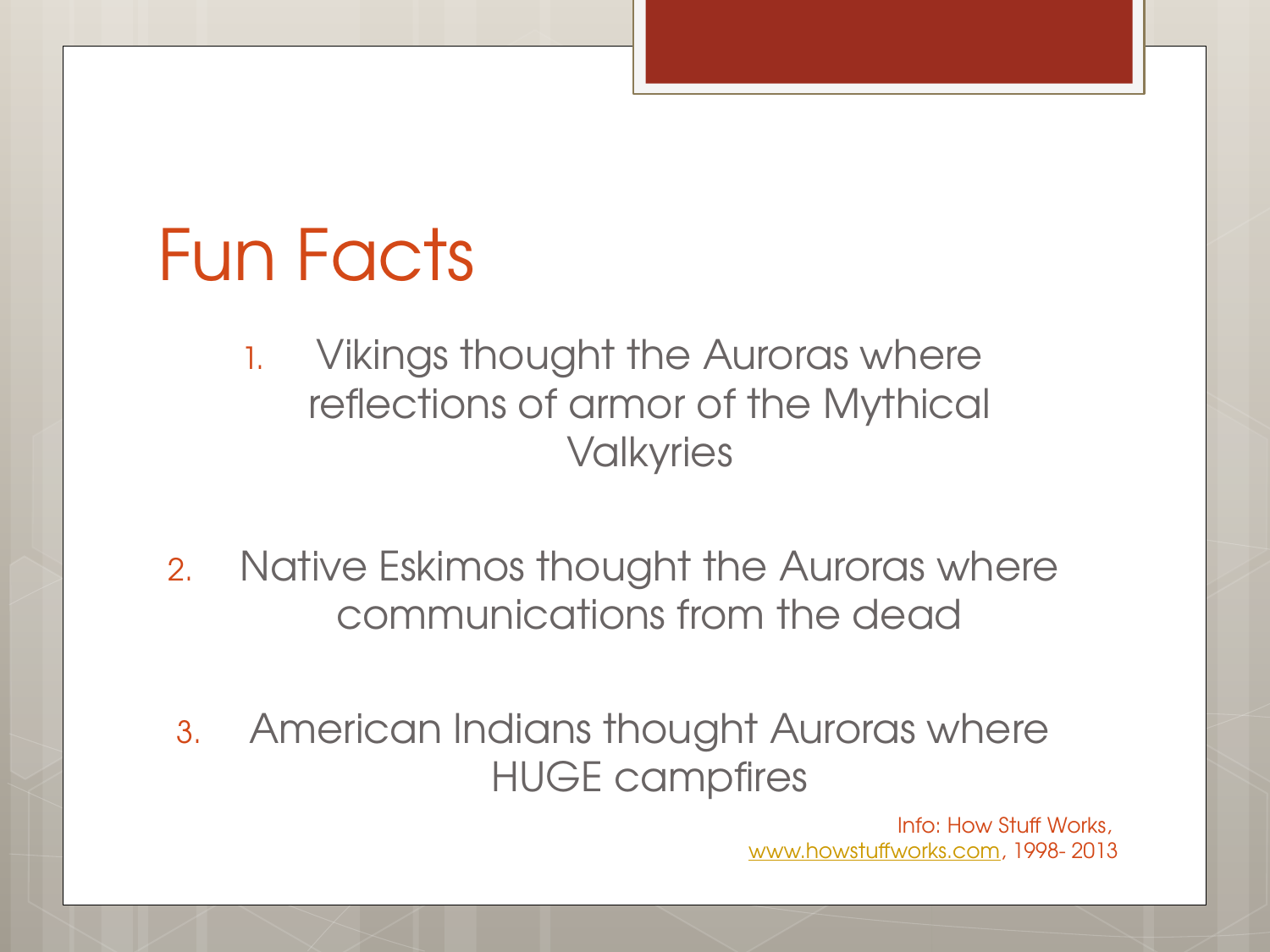

# Fun Facts
Vikings thought the Auroras where reflections of armor of the Mythical Valkyries

Native Eskimos thought the Auroras where communications from the dead

American Indians thought Auroras where HUGE campfires
Info: How Stuff Works, www.howstuffworks.com, 1998- 2013